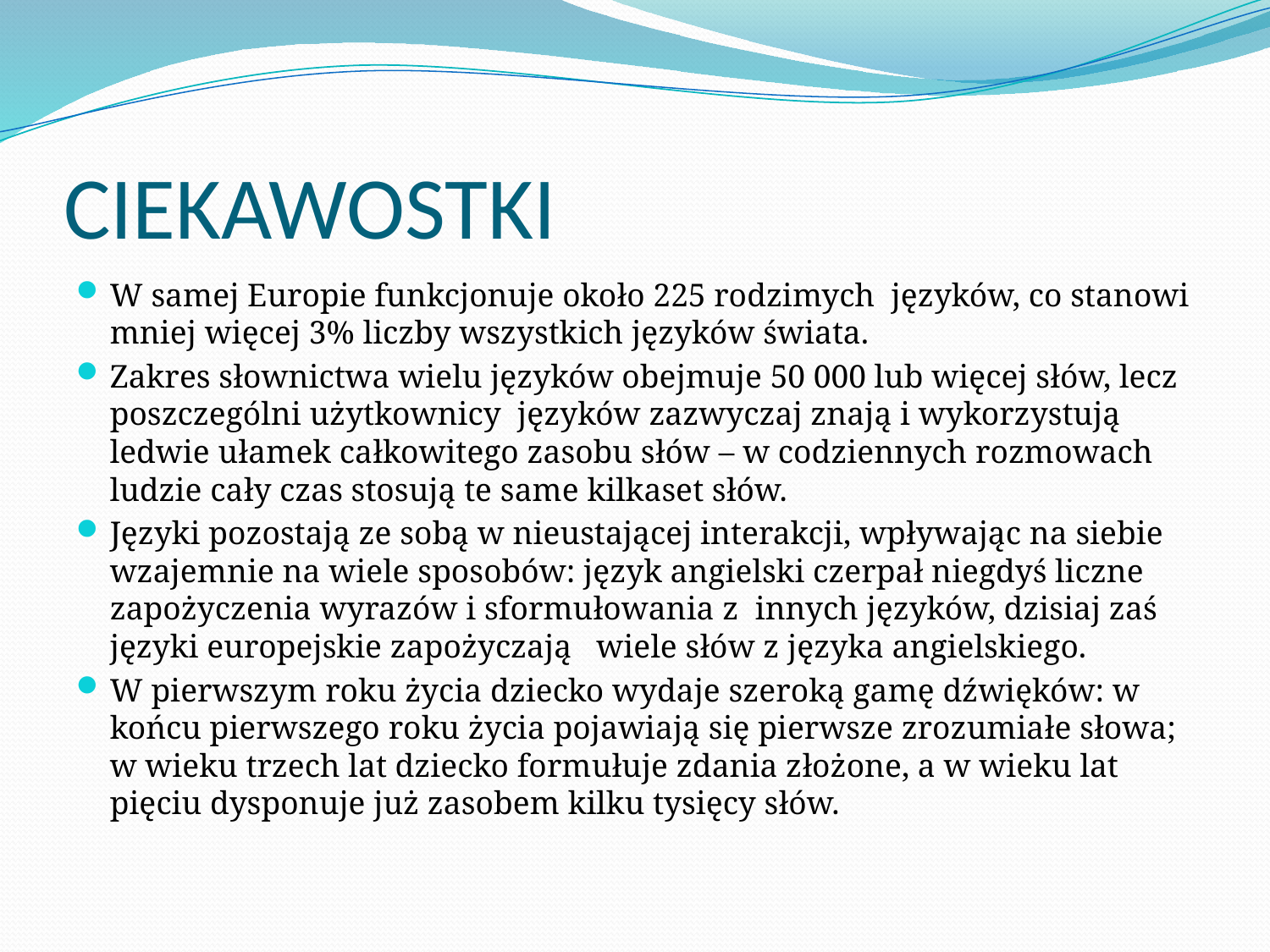

# CIEKAWOSTKI
W samej Europie funkcjonuje około 225 rodzimych  języków, co stanowi mniej więcej 3% liczby wszystkich języków świata.
Zakres słownictwa wielu języków obejmuje 50 000 lub więcej słów, lecz poszczególni użytkownicy  języków zazwyczaj znają i wykorzystują ledwie ułamek całkowitego zasobu słów – w codziennych rozmowach ludzie cały czas stosują te same kilkaset słów.
Języki pozostają ze sobą w nieustającej interakcji, wpływając na siebie wzajemnie na wiele sposobów: język angielski czerpał niegdyś liczne zapożyczenia wyrazów i sformułowania z  innych języków, dzisiaj zaś języki europejskie zapożyczają   wiele słów z języka angielskiego.
W pierwszym roku życia dziecko wydaje szeroką gamę dźwięków: w końcu pierwszego roku życia pojawiają się pierwsze zrozumiałe słowa;  w wieku trzech lat dziecko formułuje zdania złożone, a w wieku lat pięciu dysponuje już zasobem kilku tysięcy słów.